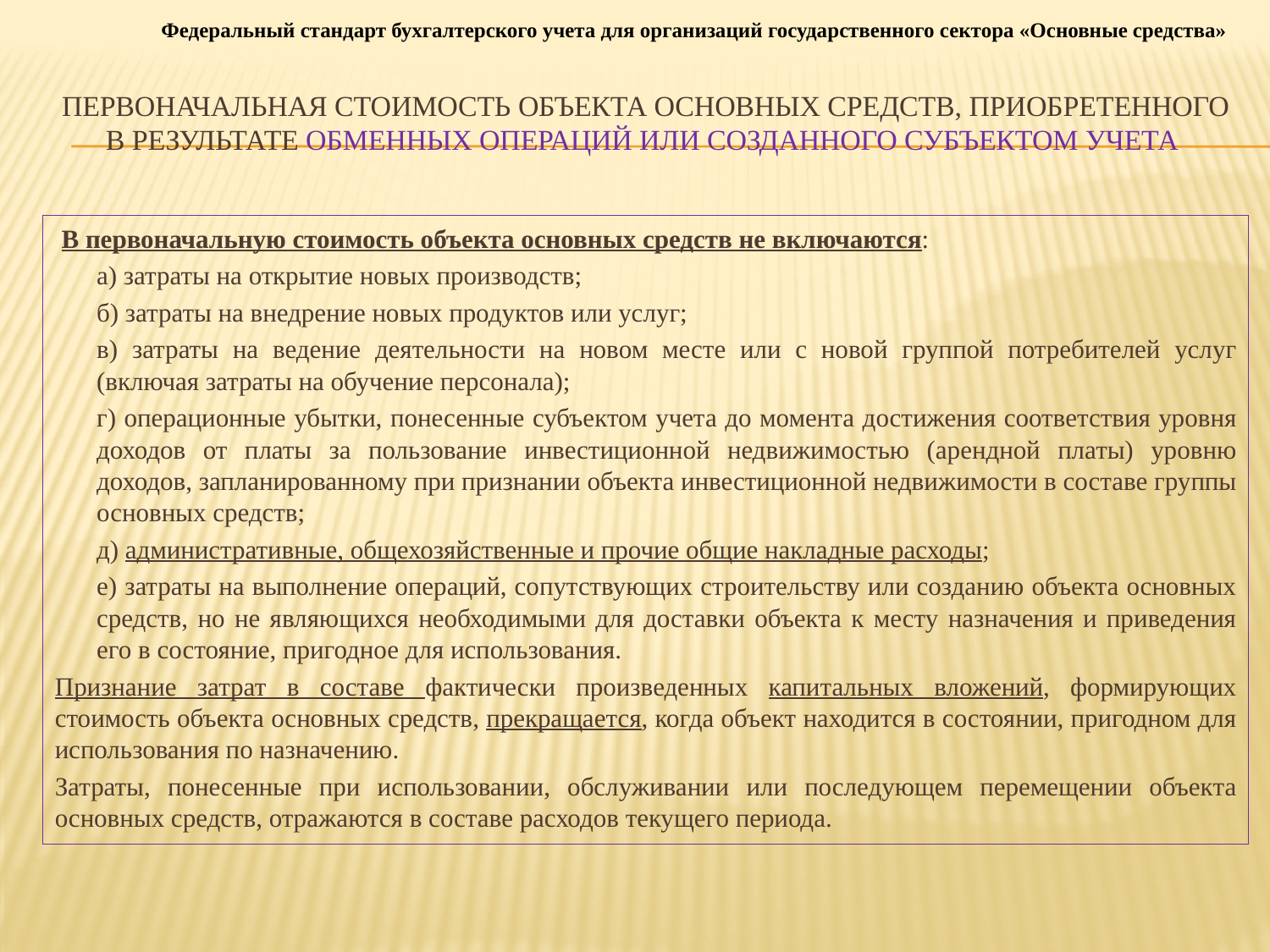

Федеральный стандарт бухгалтерского учета для организаций государственного сектора «Основные средства»

# Первоначальная стоимость объекта основных средств, приобретенного в результате обменных операций или созданного субъектом учета
 В первоначальную стоимость объекта основных средств не включаются:
	а) затраты на открытие новых производств;
	б) затраты на внедрение новых продуктов или услуг;
	в) затраты на ведение деятельности на новом месте или с новой группой потребителей услуг (включая затраты на обучение персонала);
	г) операционные убытки, понесенные субъектом учета до момента достижения соответствия уровня доходов от платы за пользование инвестиционной недвижимостью (арендной платы) уровню доходов, запланированному при признании объекта инвестиционной недвижимости в составе группы основных средств;
	д) административные, общехозяйственные и прочие общие накладные расходы;
	е) затраты на выполнение операций, сопутствующих строительству или созданию объекта основных средств, но не являющихся необходимыми для доставки объекта к месту назначения и приведения его в состояние, пригодное для использования.
Признание затрат в составе фактически произведенных капитальных вложений, формирующих стоимость объекта основных средств, прекращается, когда объект находится в состоянии, пригодном для использования по назначению.
Затраты, понесенные при использовании, обслуживании или последующем перемещении объекта основных средств, отражаются в составе расходов текущего периода.